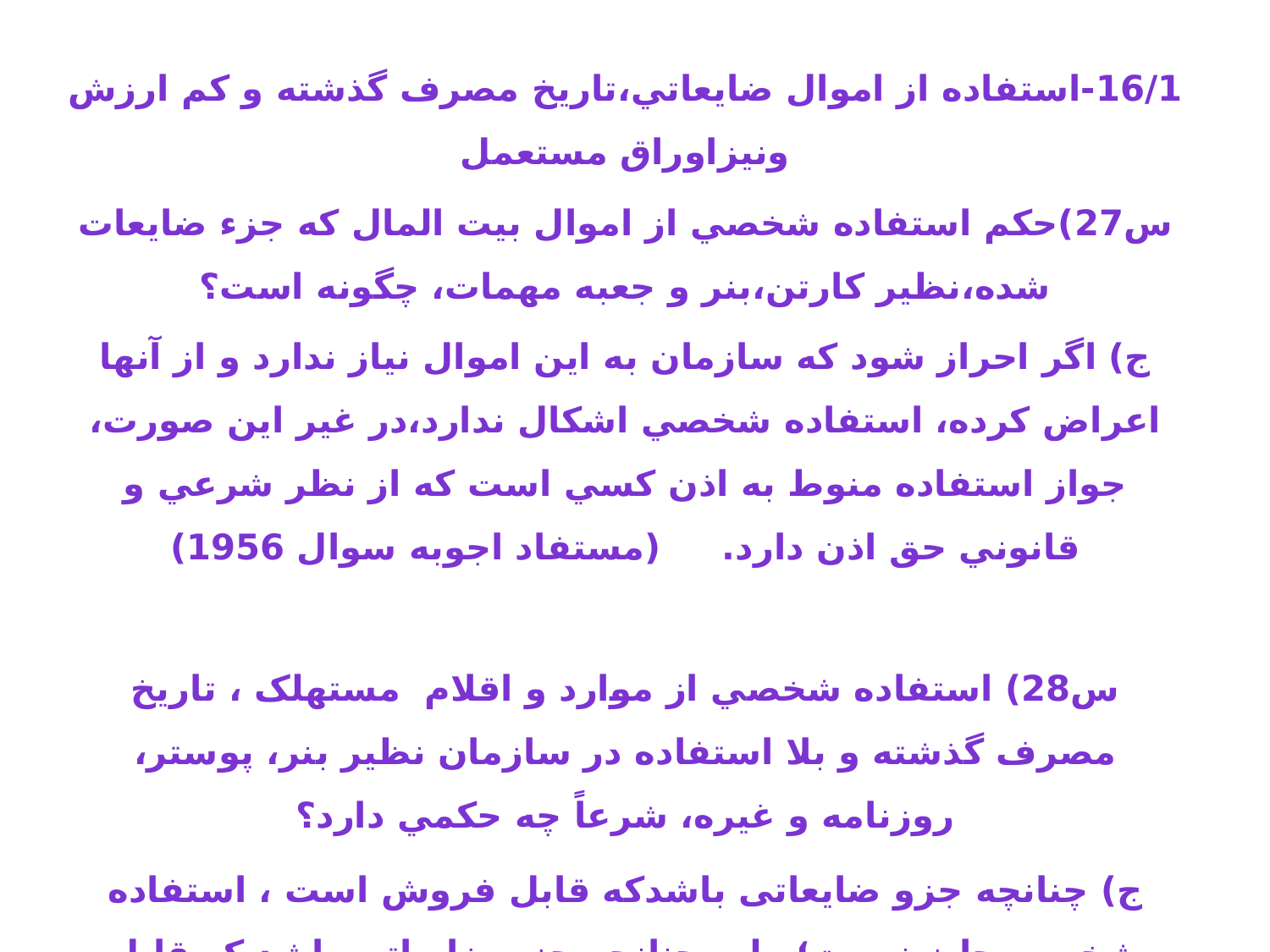

16/1-استفاده از اموال ضايعاتي،تاریخ مصرف گذشته و كم ارزش ونیزاوراق مستعمل
س27)حكم استفاده شخصي از اموال بيت المال که جزء ضايعات شده،نظير كارتن،بنر و جعبه مهمات، چگونه است؟
ج) اگر احراز شود كه سازمان به اين اموال نياز ندارد و از آنها اعراض كرده، استفاده شخصي اشكال ندارد،در غير اين صورت، جواز استفاده منوط به اذن كسي است كه از نظر شرعي و قانوني حق اذن دارد.     (مستفاد اجوبه سوال 1956)

س28) استفاده شخصي از موارد و اقلام  مستهلک ، تاريخ مصرف گذشته و بلا استفاده در سازمان نظير بنر، پوستر، روزنامه و غيره، شرعاً چه حكمي دارد؟
ج) چنانچه جزو ضایعاتی باشدکه قابل فروش است ، استفاده شخصی جایز نیست؛ ولی چنانچه جزو ضایعاتی باشد که قابل فروش نیست با اذن مسئول بالاتری که حق اذن قانونی و شرعی دارد، استفاده شخصی جایز است.